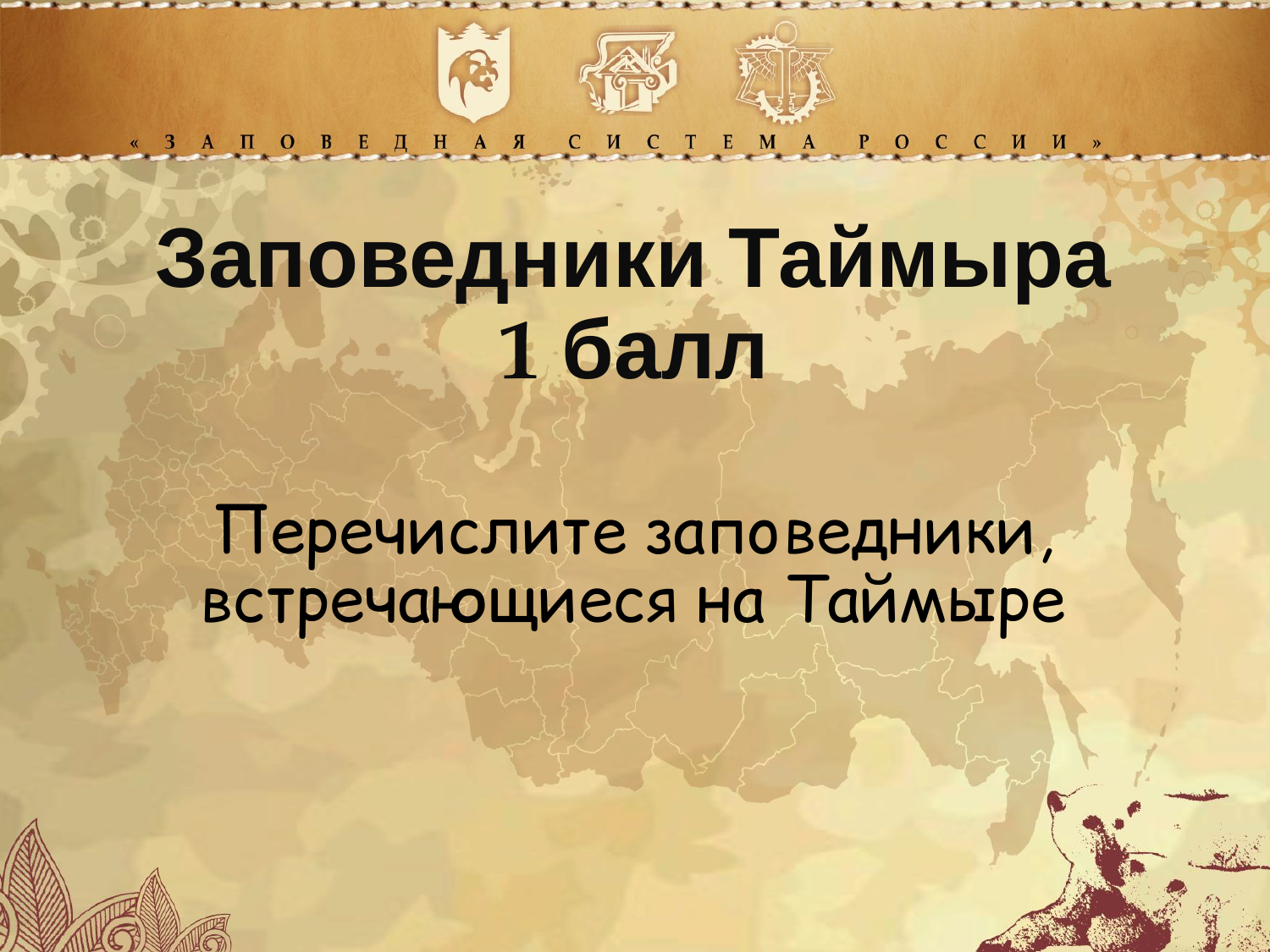

Заповедники Таймыра
1 балл
Перечислите заповедники, встречающиеся на Таймыре